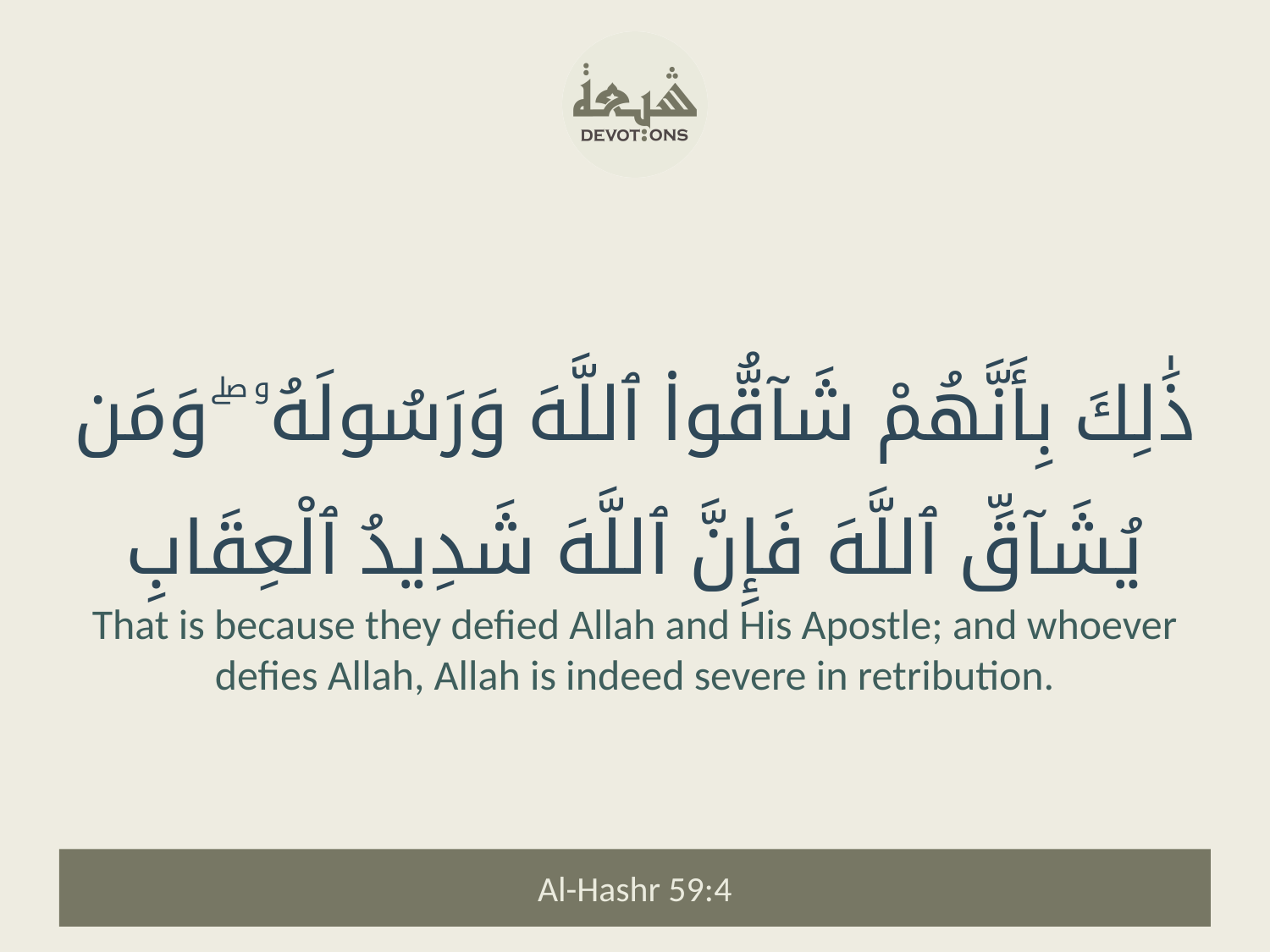

ذَٰلِكَ بِأَنَّهُمْ شَآقُّوا۟ ٱللَّهَ وَرَسُولَهُۥ ۖ وَمَن يُشَآقِّ ٱللَّهَ فَإِنَّ ٱللَّهَ شَدِيدُ ٱلْعِقَابِ
That is because they defied Allah and His Apostle; and whoever defies Allah, Allah is indeed severe in retribution.
Al-Hashr 59:4